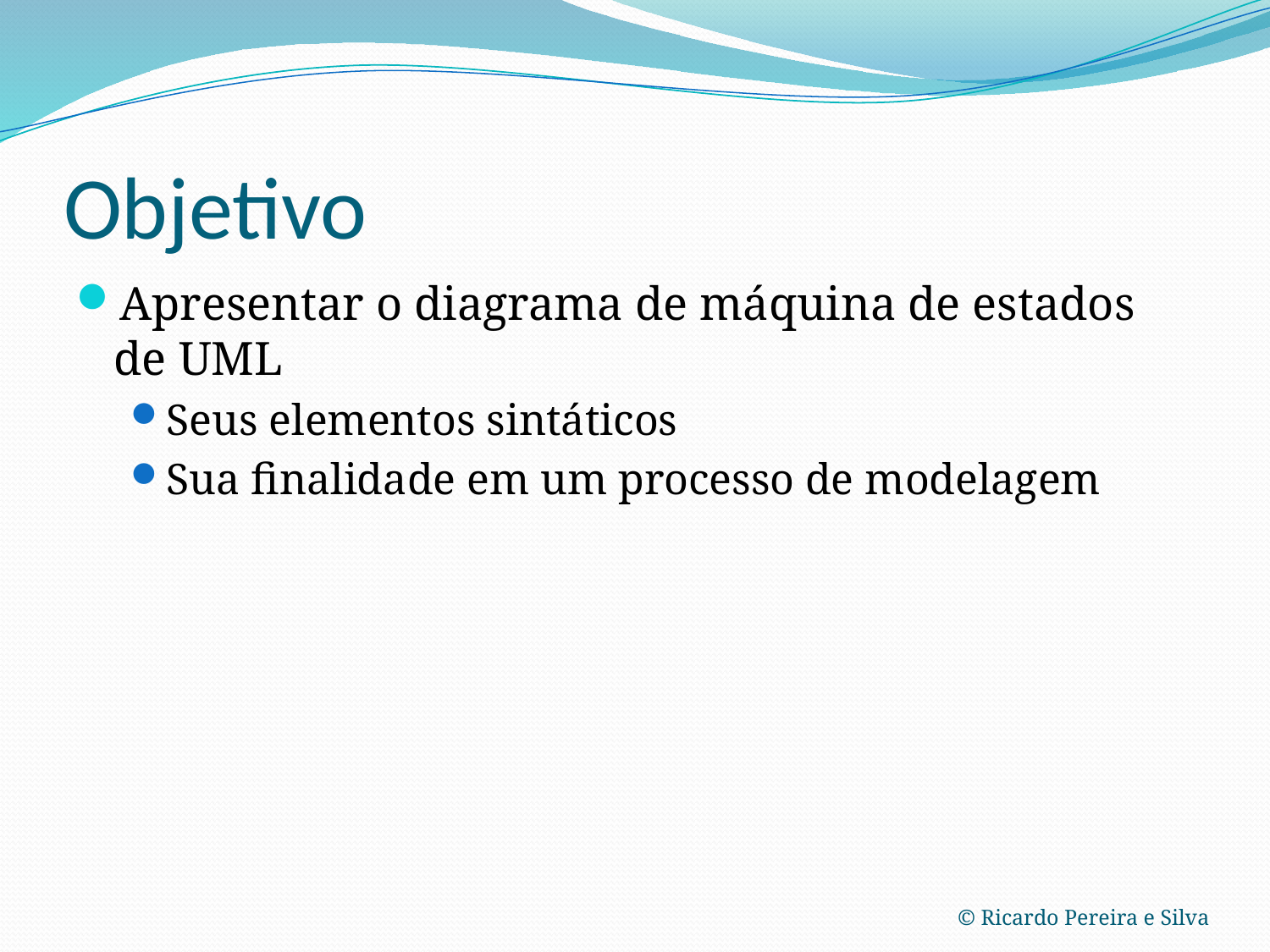

# Objetivo
Apresentar o diagrama de máquina de estados de UML
Seus elementos sintáticos
Sua finalidade em um processo de modelagem
© Ricardo Pereira e Silva